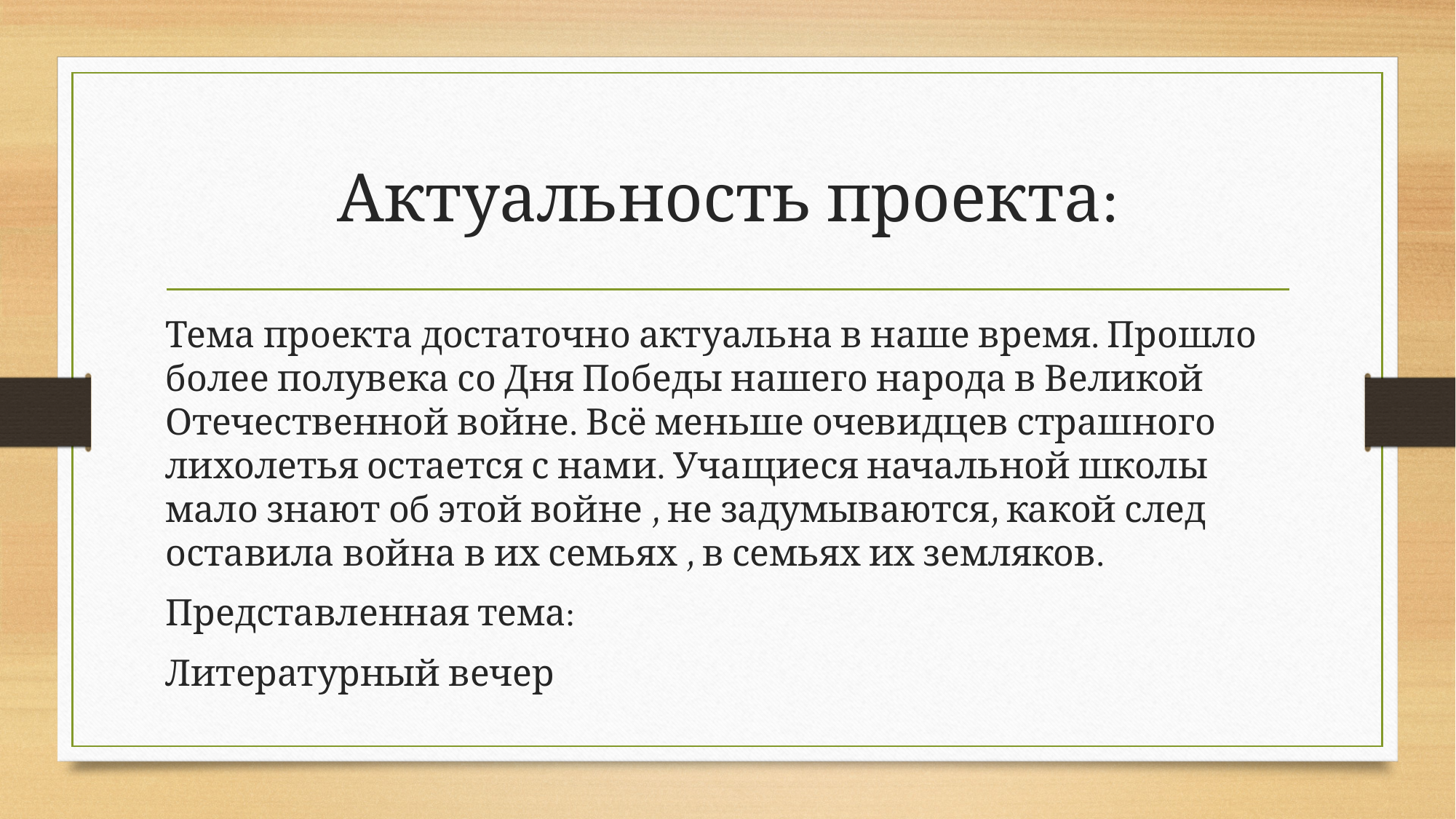

# Актуальность проекта:
Тема проекта достаточно актуальна в наше время. Прошло более полувека со Дня Победы нашего народа в Великой  Отечественной войне. Всё меньше очевидцев страшного лихолетья остается с нами. Учащиеся начальной школы мало знают об этой войне , не задумываются, какой след оставила война в их семьях , в семьях их земляков.
Представленная тема:
Литературный вечер